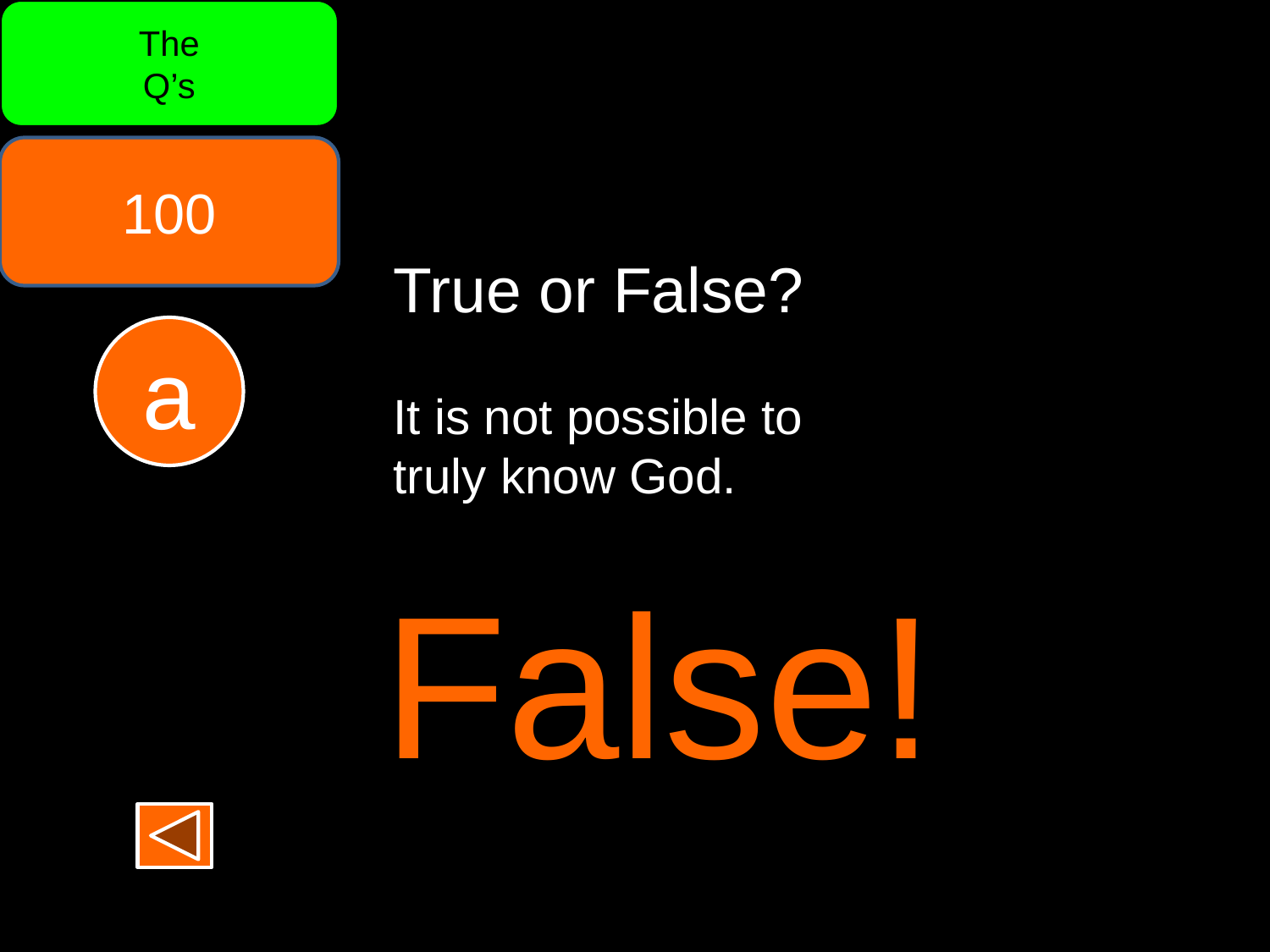

The
Q’s
100
True or False?

It is not possible to
truly know God.
a
False!